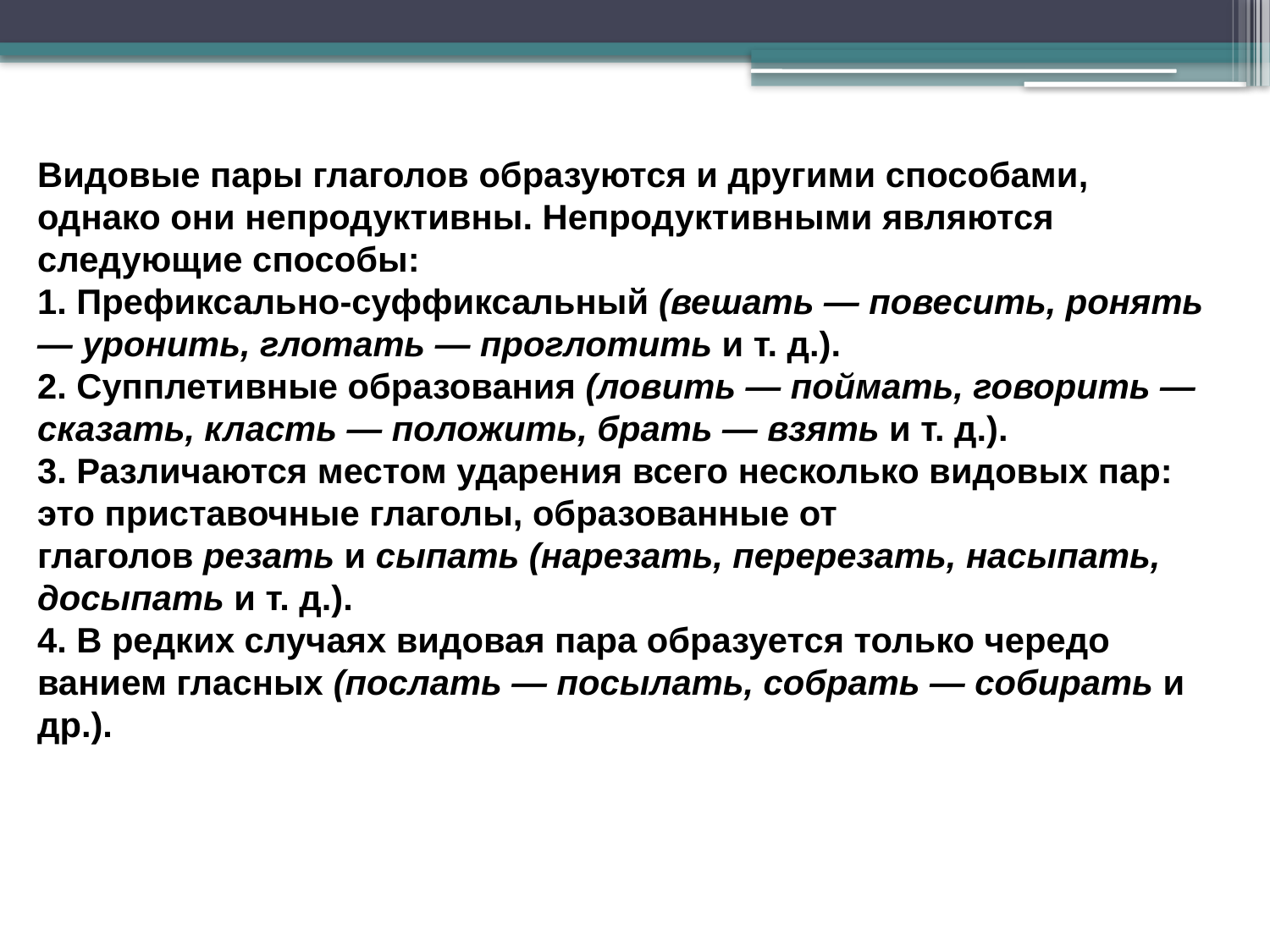

Видовые пары глаголов образуются и другими способами, однако они непродуктивны. Непродуктивными явля­ются следующие способы:
1. Префиксально-суффиксальный (вешать — повесить, ро­нять — уронить, глотать — проглотить и т. д.).
2. Супплетивные образования (ловить — поймать, говорить — сказать, класть — положить, брать — взять и т. д.).
3. Различаются местом ударения всего несколько видовых пар: это приставочные глаголы, образованные от глаголов резать и сыпать (нарезать, перерезать, насыпать, досыпать и т. д.).
4. В редких случаях видовая пара образуется только чередо­ванием гласных (послать — посылать, собрать — собирать и др.).